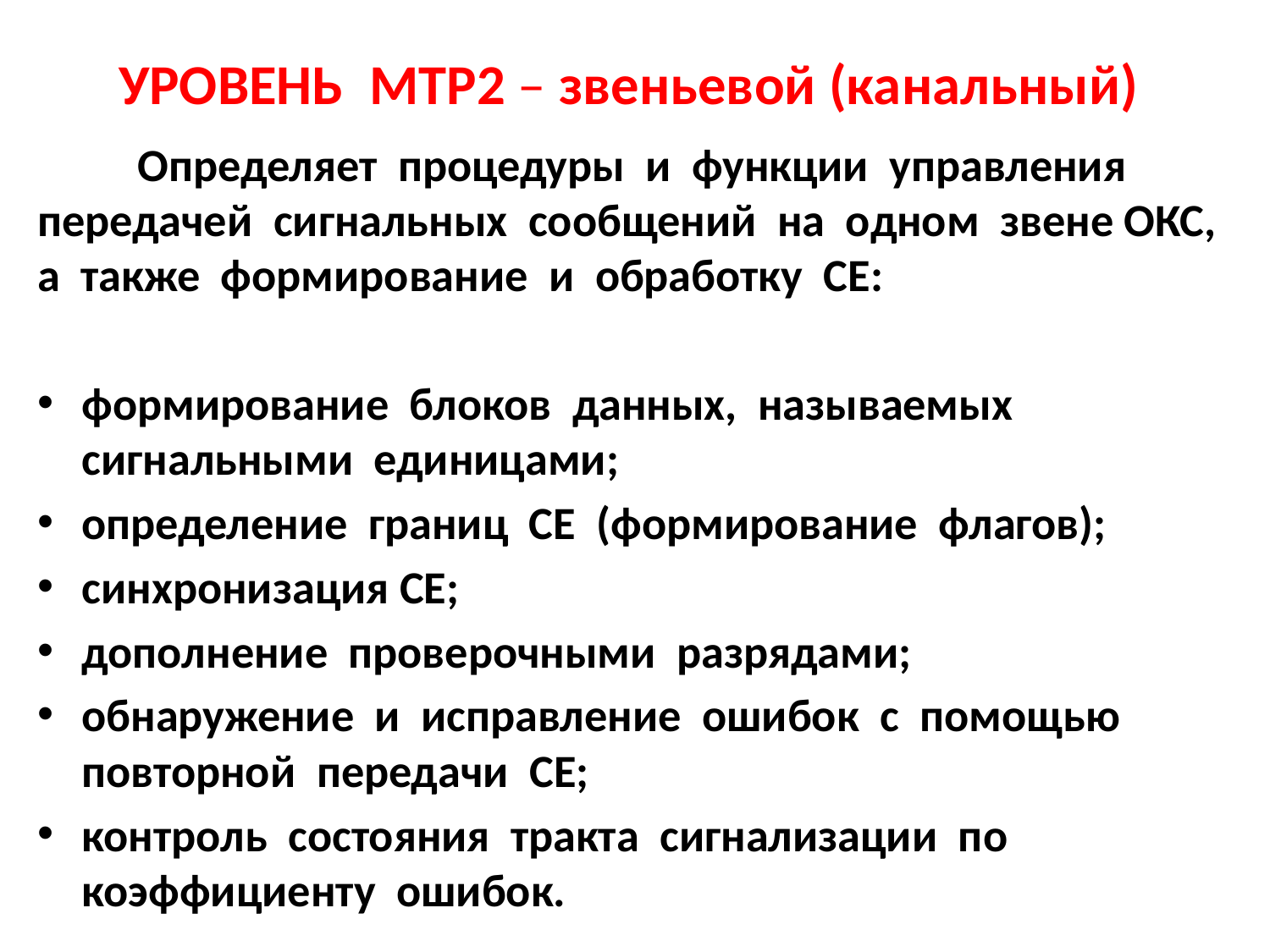

# УРОВЕНЬ  MTP2 – звеньевой (канальный)
	Определяет  процедуры  и  функции  управления передачей  сигнальных  сообщений  на  одном  звене ОКС,  а  также  формирование  и  обработку  СЕ:

формирование  блоков  данных,  называемых сигнальными  единицами;
определение  границ  СЕ  (формирование  флагов);
синхронизация СЕ;
дополнение  проверочными  разрядами;
обнаружение  и  исправление  ошибок  с  помощью повторной  передачи  СЕ;
контроль  состояния  тракта  сигнализации  по коэффициенту  ошибок.